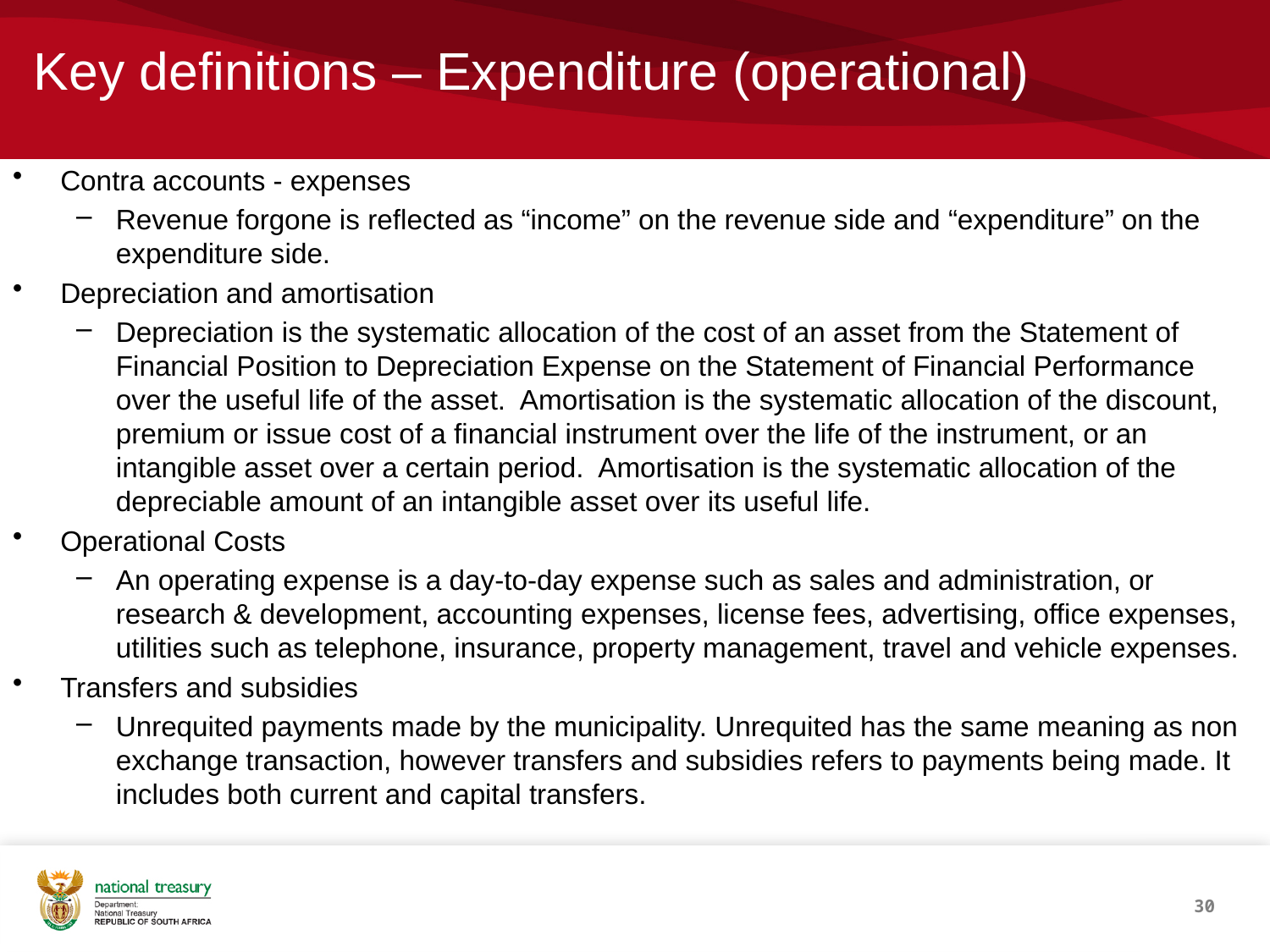

# Key definitions – Expenditure (operational)
Contra accounts - expenses
Revenue forgone is reflected as “income” on the revenue side and “expenditure” on the expenditure side.
Depreciation and amortisation
Depreciation is the systematic allocation of the cost of an asset from the Statement of Financial Position to Depreciation Expense on the Statement of Financial Performance over the useful life of the asset.  Amortisation is the systematic allocation of the discount, premium or issue cost of a financial instrument over the life of the instrument, or an intangible asset over a certain period.  Amortisation is the systematic allocation of the depreciable amount of an intangible asset over its useful life.
Operational Costs
An operating expense is a day-to-day expense such as sales and administration, or research & development, accounting expenses, license fees, advertising, office expenses, utilities such as telephone, insurance, property management, travel and vehicle expenses.
Transfers and subsidies
Unrequited payments made by the municipality. Unrequited has the same meaning as non exchange transaction, however transfers and subsidies refers to payments being made. It includes both current and capital transfers.
30